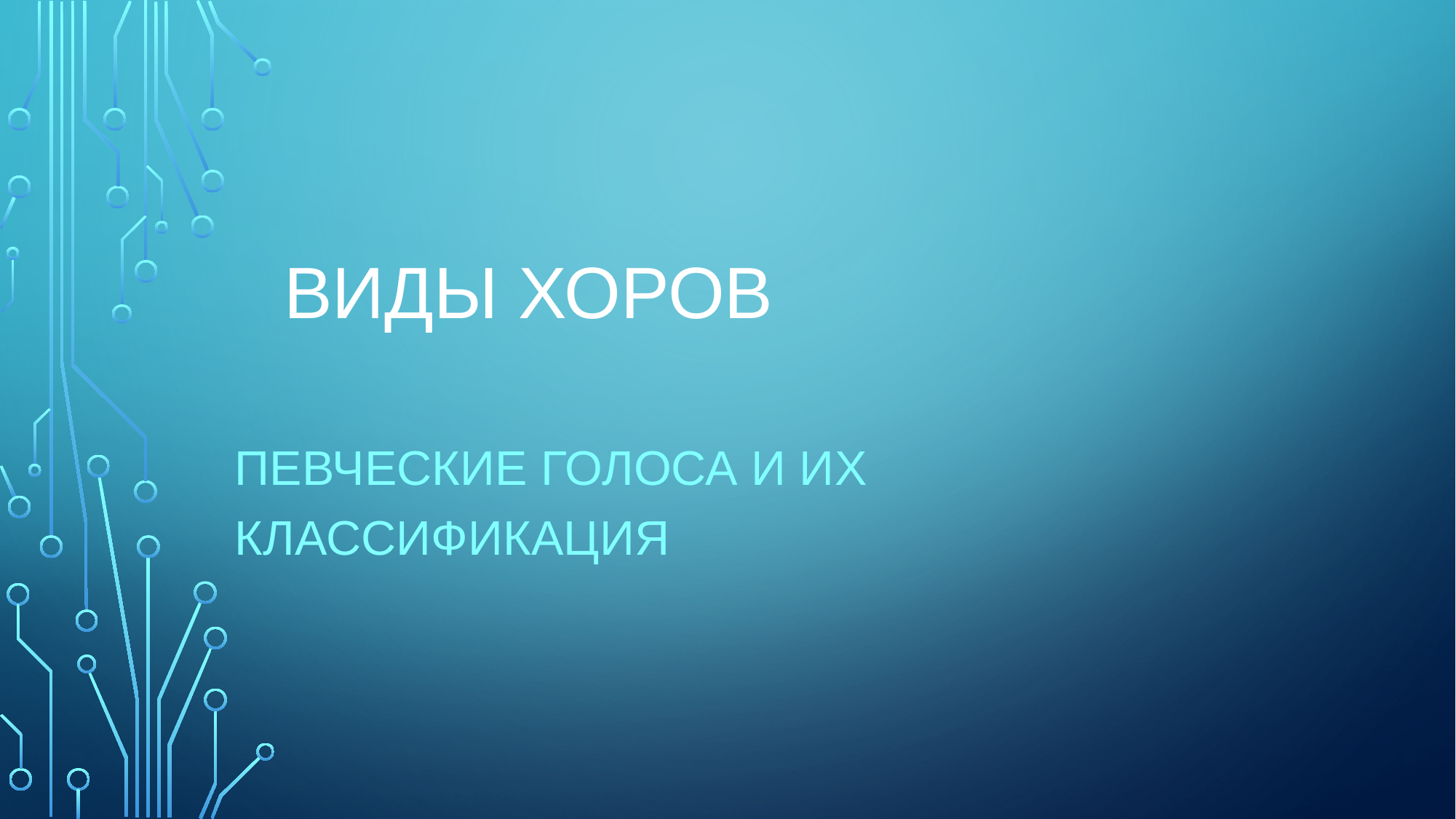

# Виды хоров
Певческие голоса и их классификация